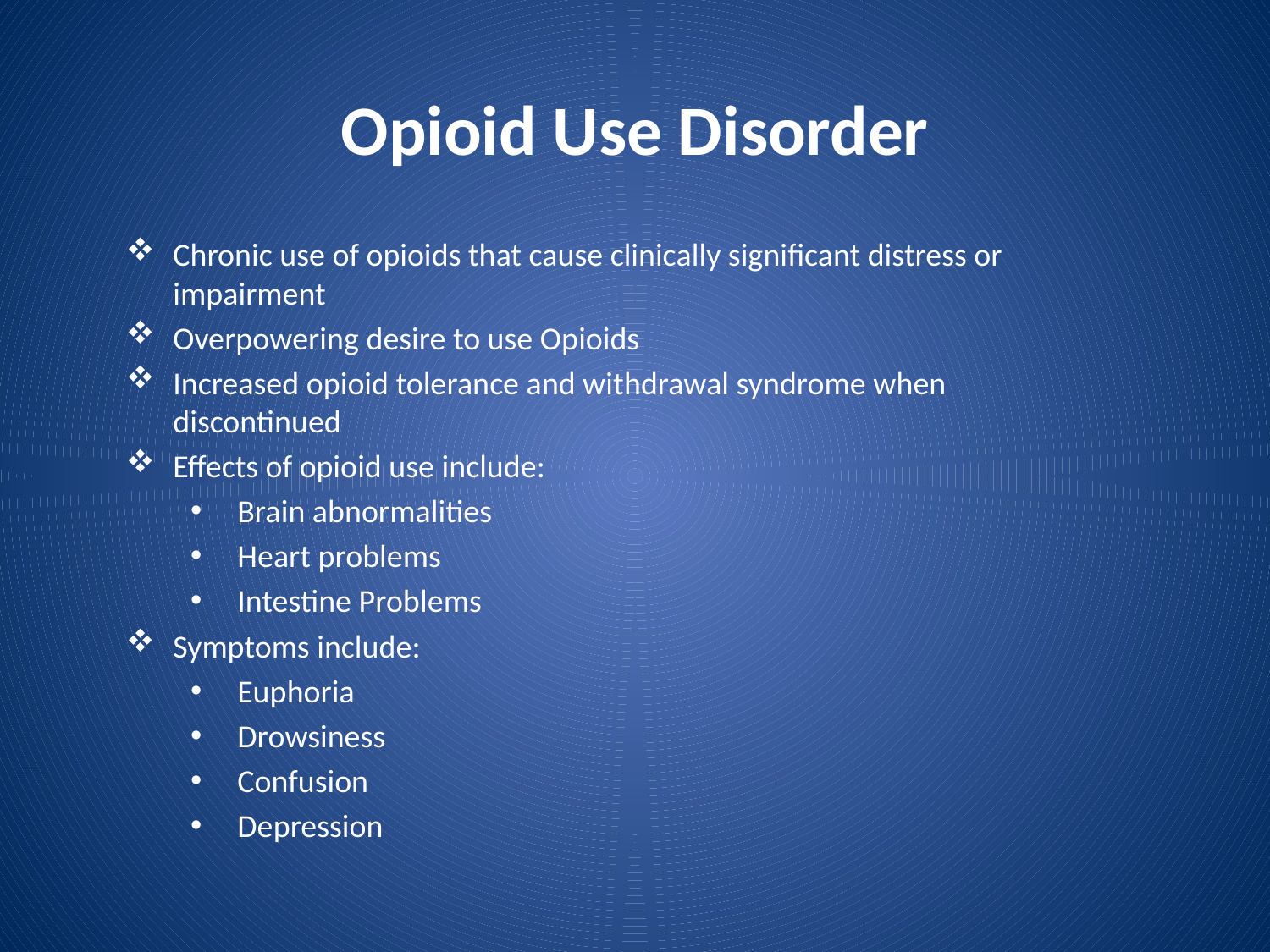

# Opioid Use Disorder
Chronic use of opioids that cause clinically significant distress or impairment
Overpowering desire to use Opioids
Increased opioid tolerance and withdrawal syndrome when discontinued
Effects of opioid use include:
Brain abnormalities
Heart problems
Intestine Problems
Symptoms include:
Euphoria
Drowsiness
Confusion
Depression